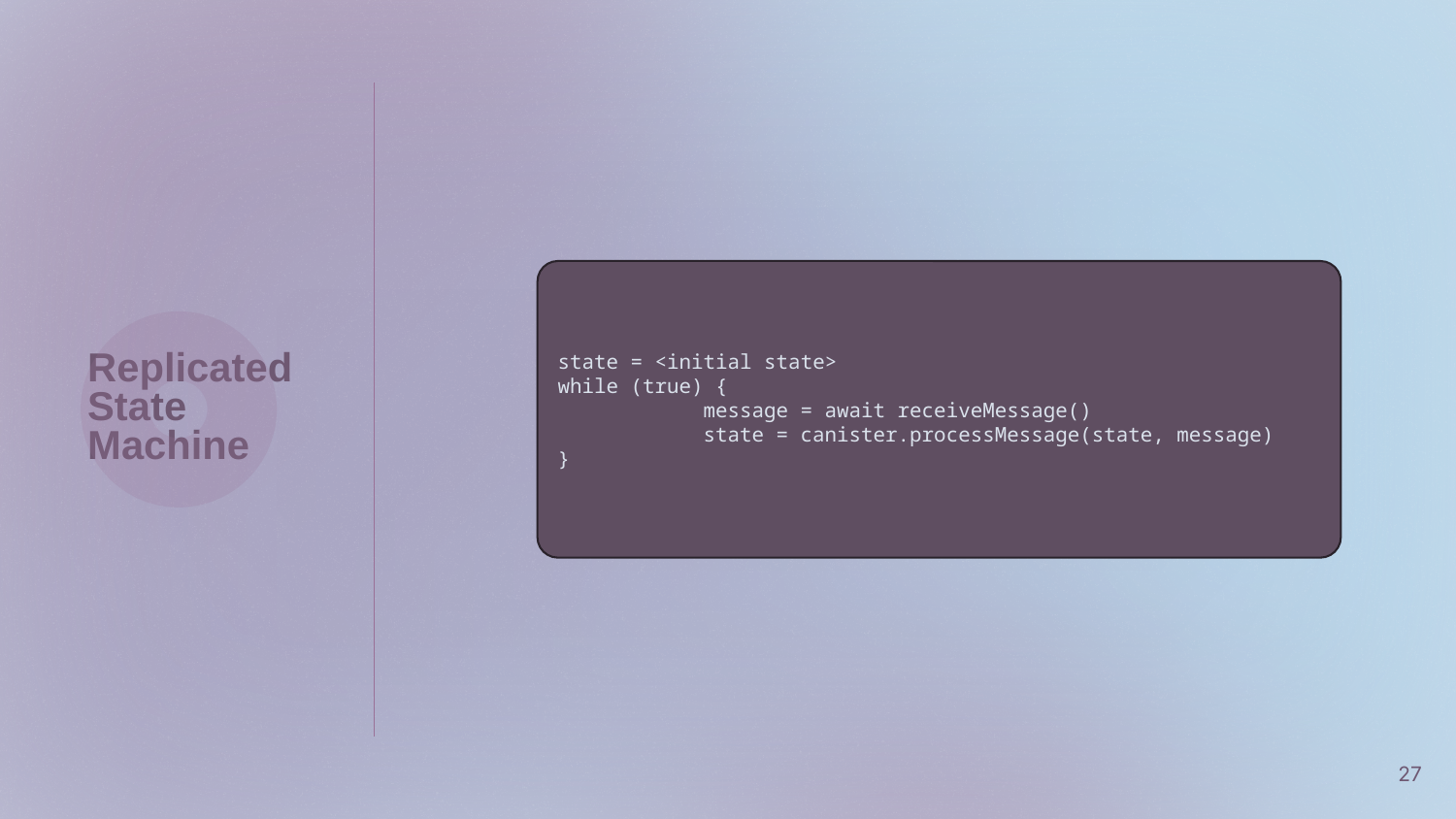

Replicated
State
Machine
state = <initial state>
while (true) {
	message = await receiveMessage()
	state = canister.processMessage(state, message)
}

27